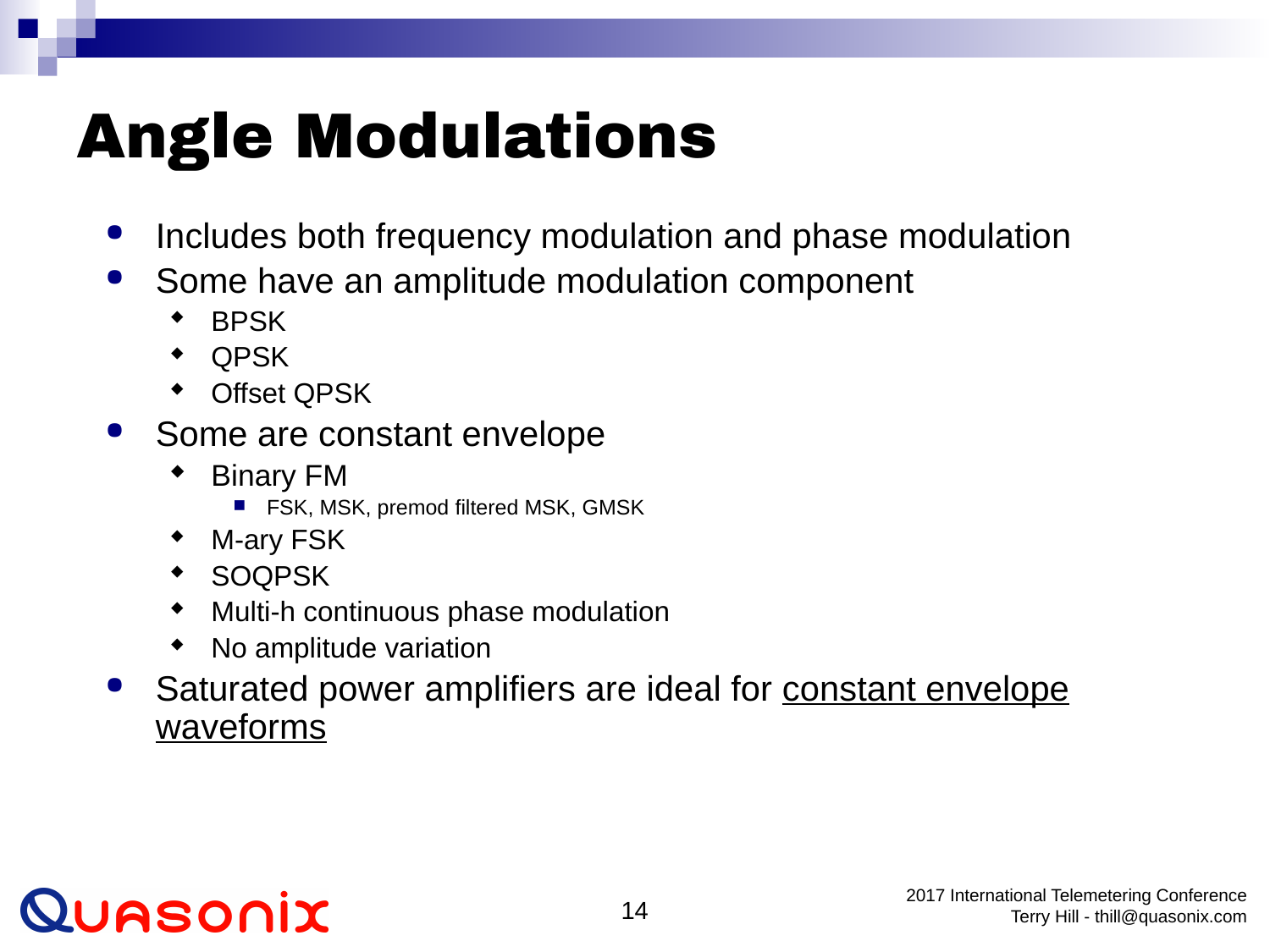

# Angle Modulations
Includes both frequency modulation and phase modulation
Some have an amplitude modulation component
BPSK
QPSK
Offset QPSK
Some are constant envelope
Binary FM
FSK, MSK, premod filtered MSK, GMSK
M-ary FSK
SOQPSK
Multi-h continuous phase modulation
No amplitude variation
Saturated power amplifiers are ideal for constant envelope waveforms